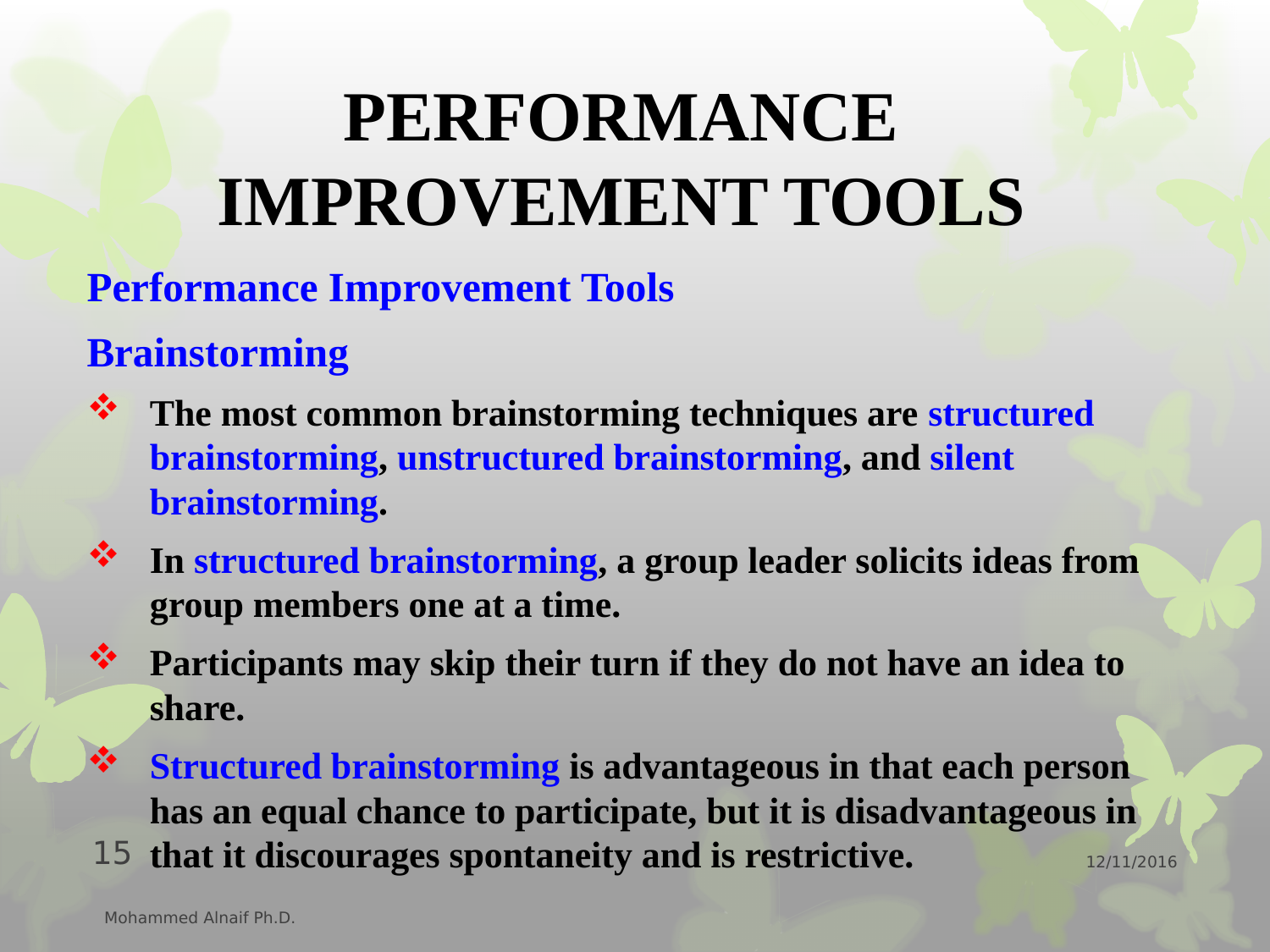

# PERFORMANCE IMPROVEMENT TOOLS
Performance Improvement Tools
Brainstorming
The most common brainstorming techniques are structured brainstorming, unstructured brainstorming, and silent brainstorming.
In structured brainstorming, a group leader solicits ideas from group members one at a time.
Participants may skip their turn if they do not have an idea to share.
Structured brainstorming is advantageous in that each person has an equal chance to participate, but it is disadvantageous in that it discourages spontaneity and is restrictive.

15
12/11/2016
Mohammed Alnaif Ph.D.